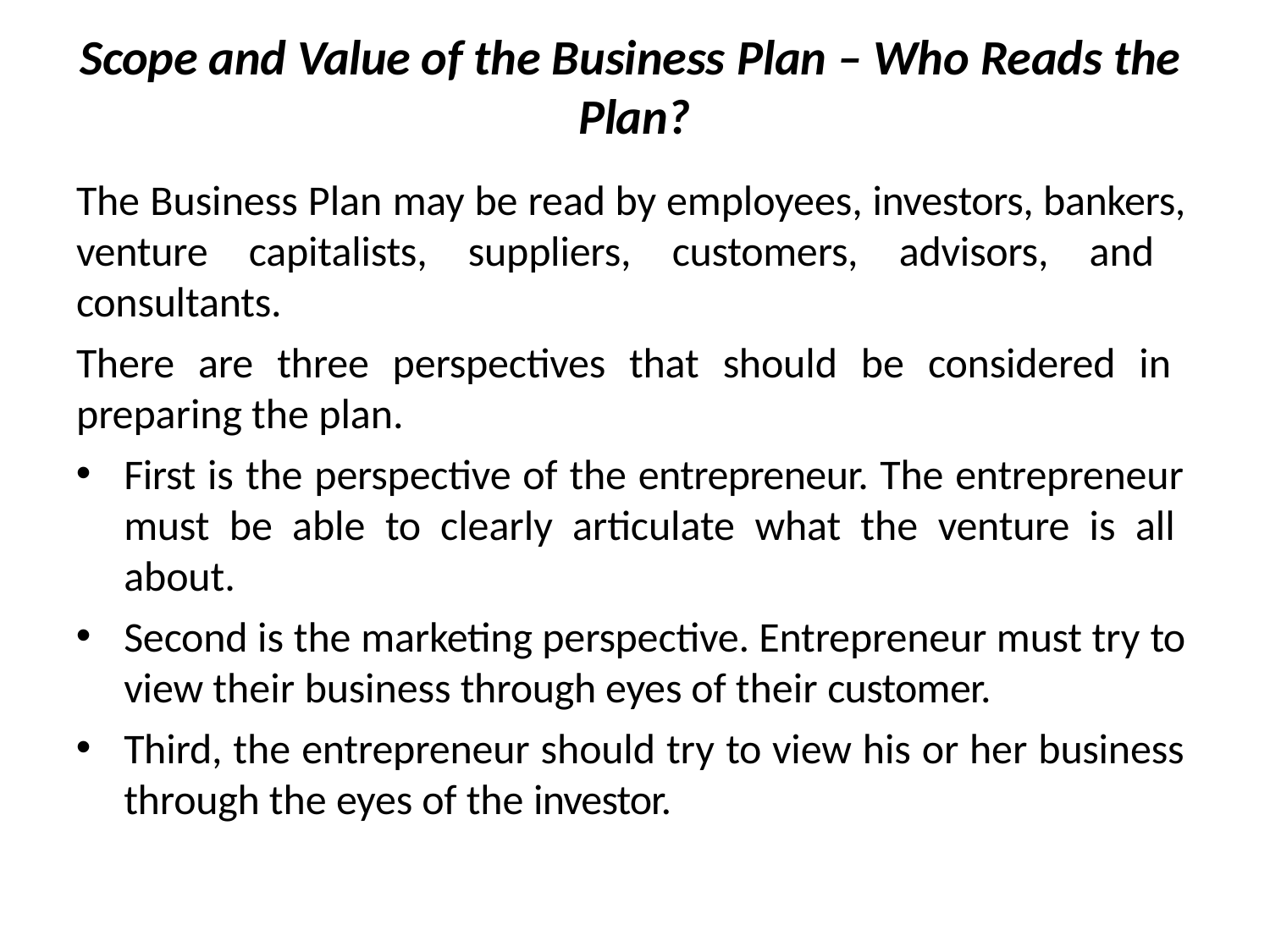

# Scope and Value of the Business Plan – Who Reads the  Plan?
The Business Plan may be read by employees, investors, bankers,  venture capitalists, suppliers, customers, advisors, and  consultants.
There are three perspectives that should be considered in  preparing the plan.
First is the perspective of the entrepreneur. The entrepreneur  must be able to clearly articulate what the venture is all  about.
Second is the marketing perspective. Entrepreneur must try to  view their business through eyes of their customer.
Third, the entrepreneur should try to view his or her business  through the eyes of the investor.